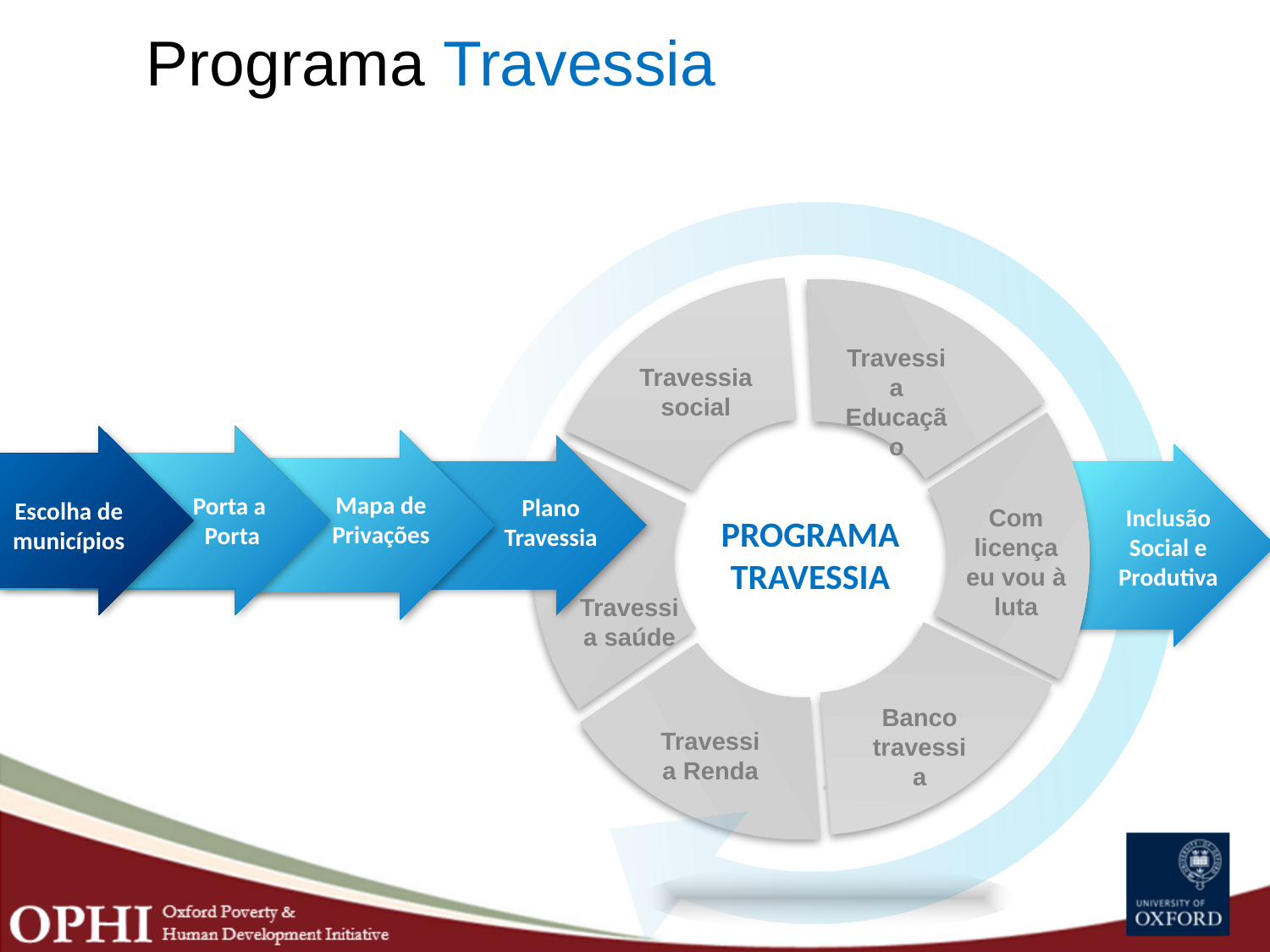

# Programa Travessia

Travessia Educação
Travessia social

Mapa de Privações
Porta a
Porta
Plano Travessia
Escolha de municípios
Com licença eu vou à luta
Inclusão Social e Produtiva
PROGRAMA TRAVESSIA
Travessia saúde
Banco travessia
Travessia Renda